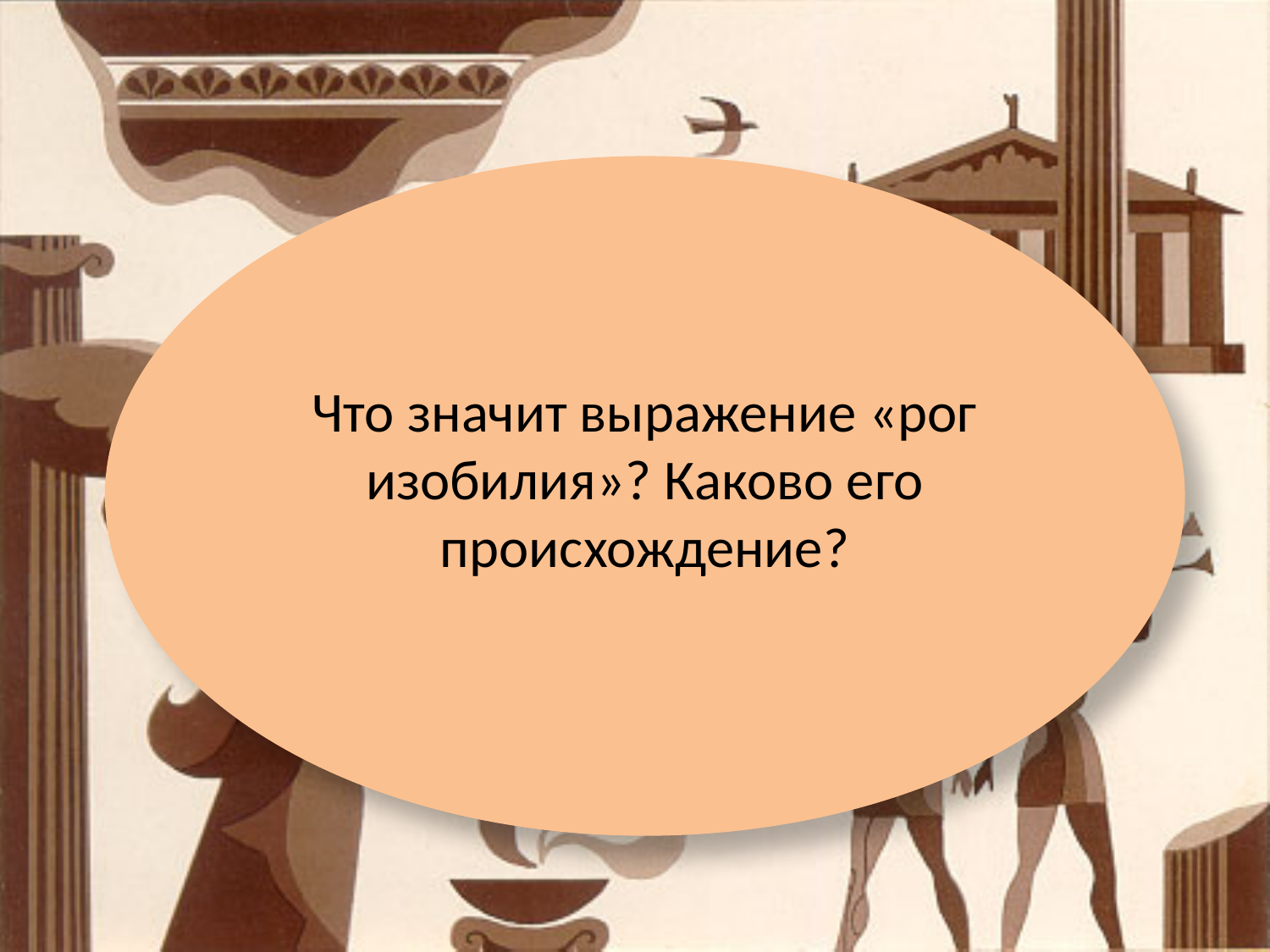

Что значит выражение «рог изобилия»? Каково его происхождение?